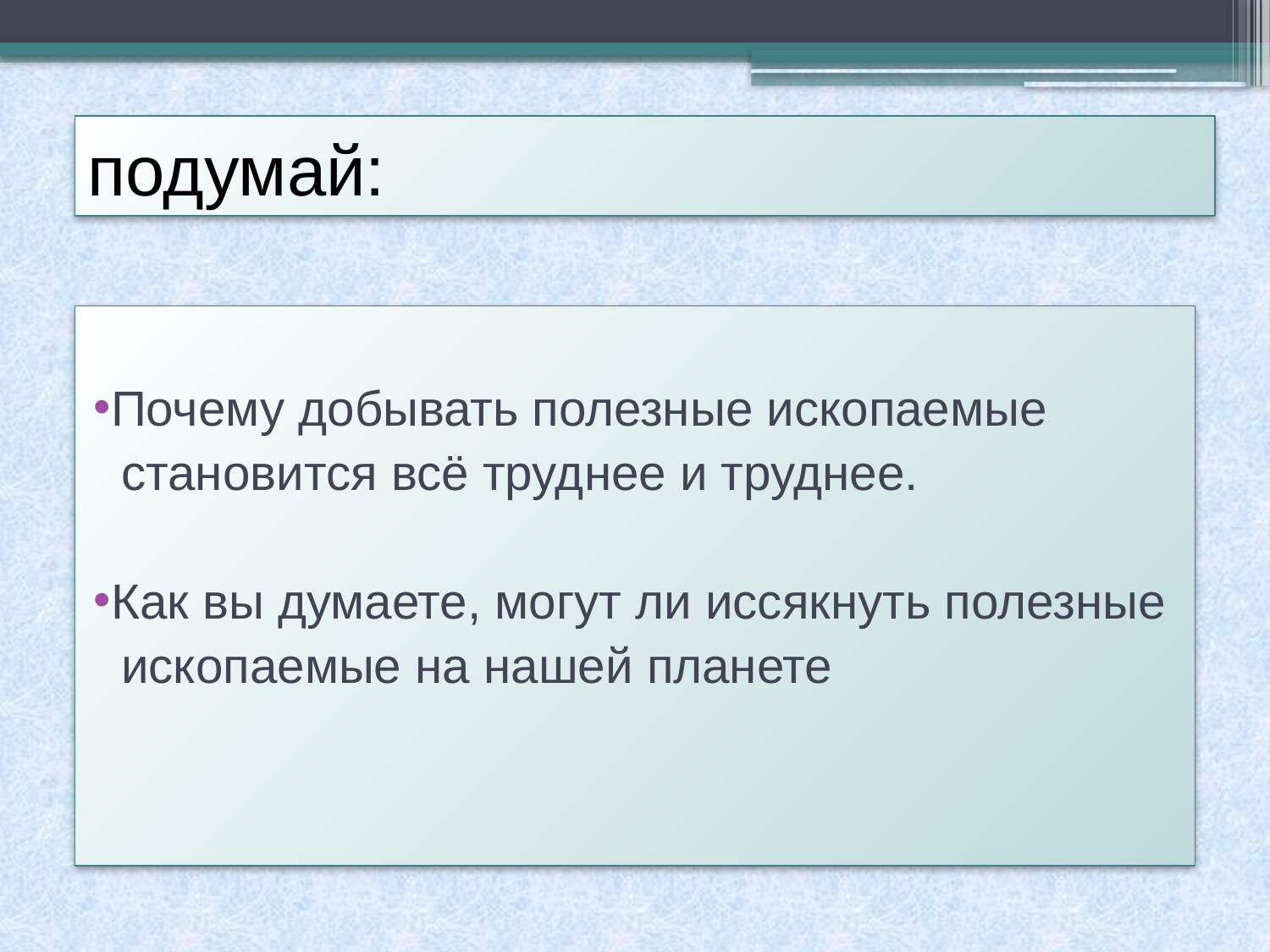

#
подумай:

Почему добывать полезные ископаемые
  становится всё труднее и труднее.

Как вы думаете, могут ли иссякнуть полезные
  ископаемые на нашей планете